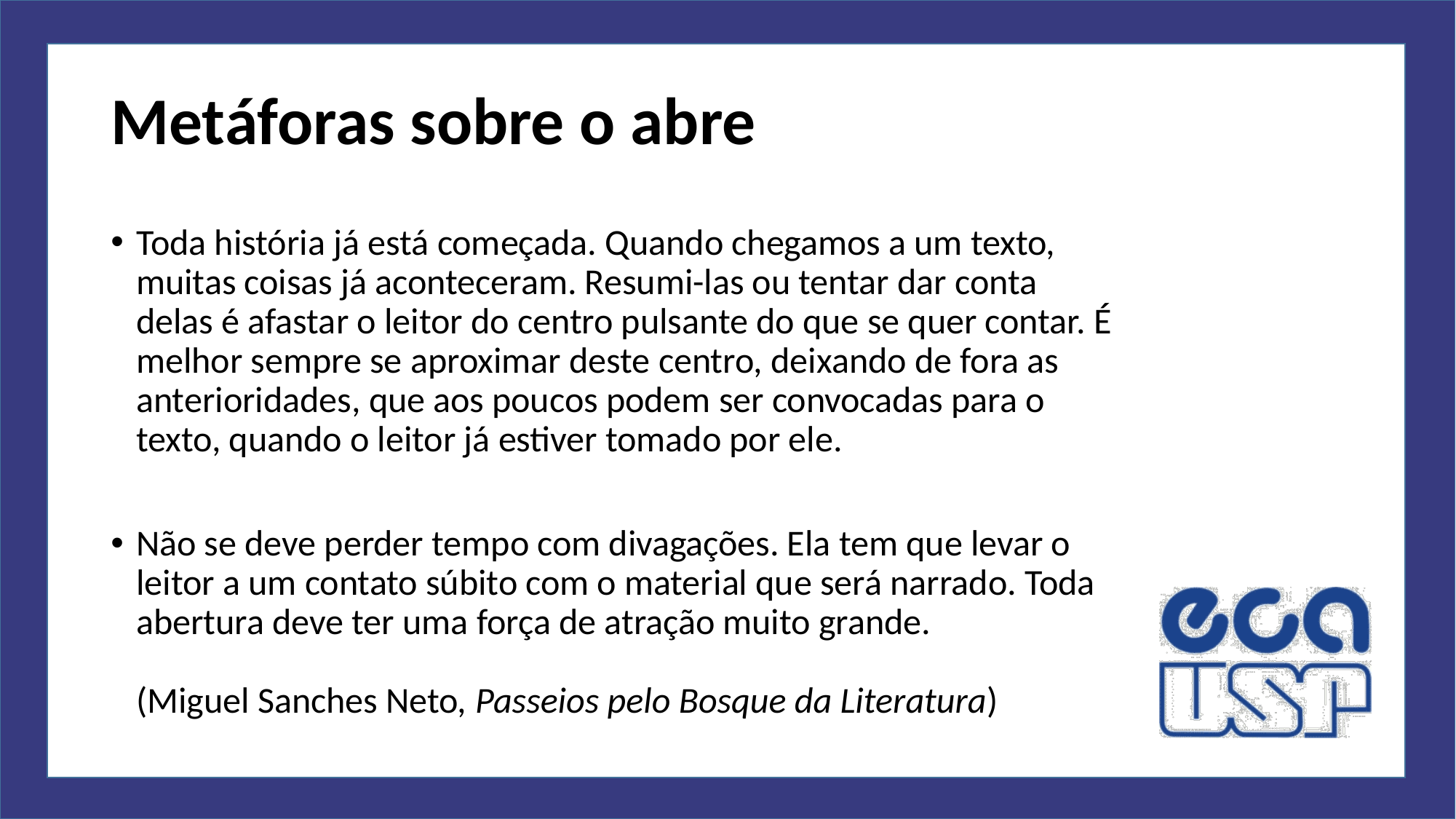

# Metáforas sobre o abre
Toda história já está começada. Quando chegamos a um texto, muitas coisas já aconteceram. Resumi-las ou tentar dar conta delas é afastar o leitor do centro pulsante do que se quer contar. É melhor sempre se aproximar deste centro, deixando de fora as anterioridades, que aos poucos podem ser convocadas para o texto, quando o leitor já estiver tomado por ele.

Não se deve perder tempo com divagações. Ela tem que levar o leitor a um contato súbito com o material que será narrado. Toda abertura deve ter uma força de atração muito grande.
(Miguel Sanches Neto, Passeios pelo Bosque da Literatura)